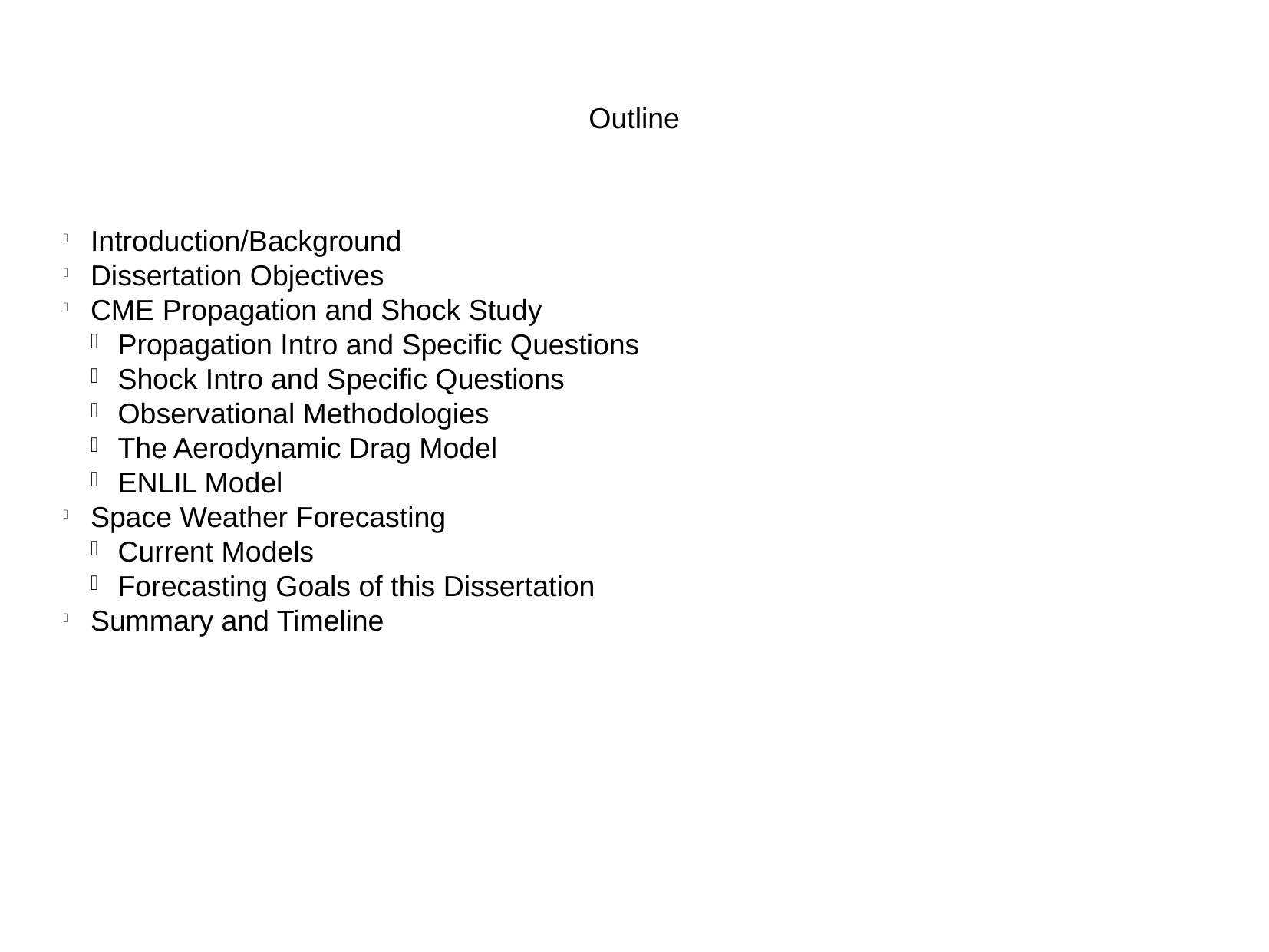

Outline
Introduction/Background
Dissertation Objectives
CME Propagation and Shock Study
Propagation Intro and Specific Questions
Shock Intro and Specific Questions
Observational Methodologies
The Aerodynamic Drag Model
ENLIL Model
Space Weather Forecasting
Current Models
Forecasting Goals of this Dissertation
Summary and Timeline